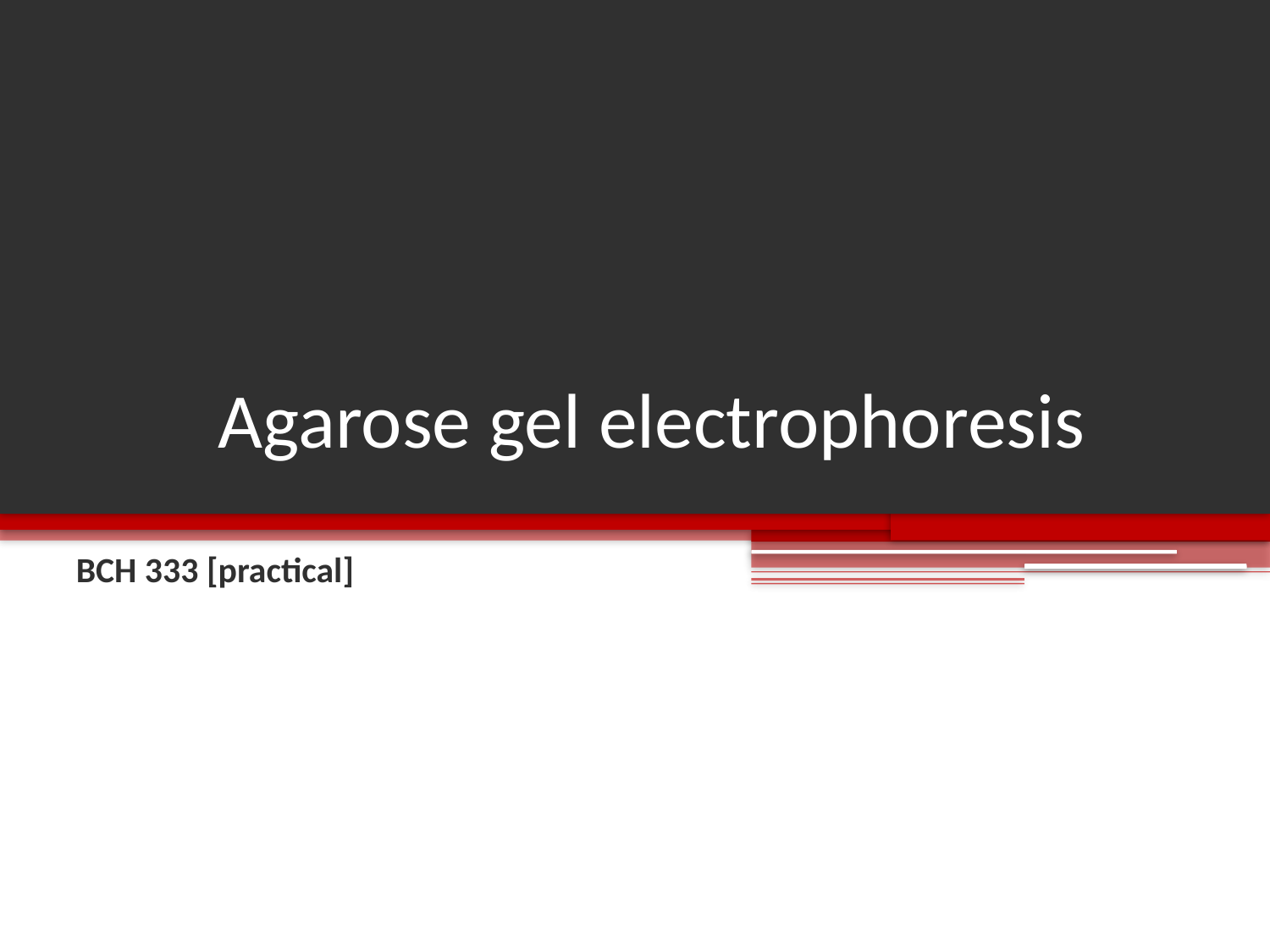

# Agarose gel electrophoresis
BCH 333 [practical]